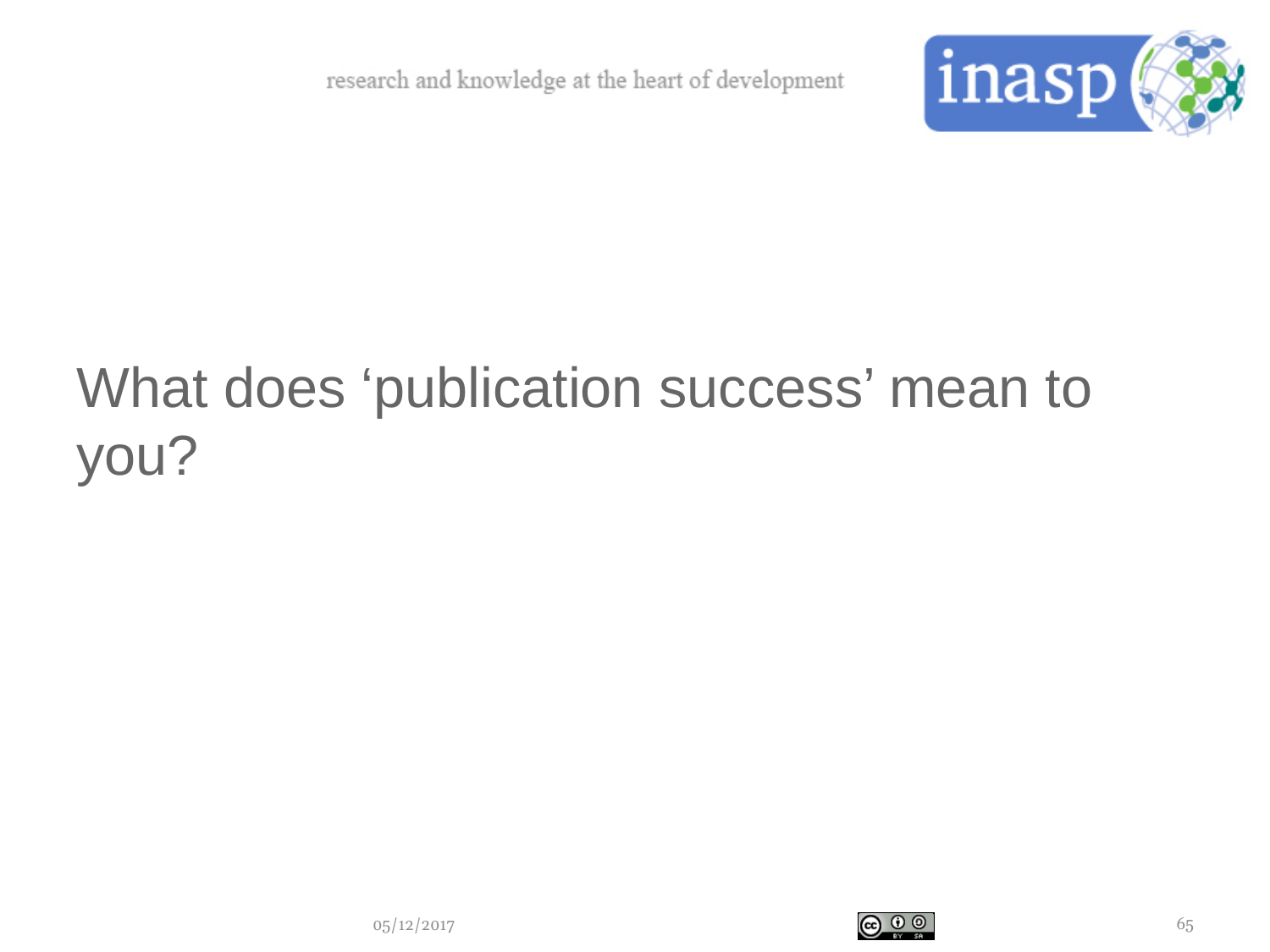

#

What does ‘publication success’ mean to you?
05/12/2017

65